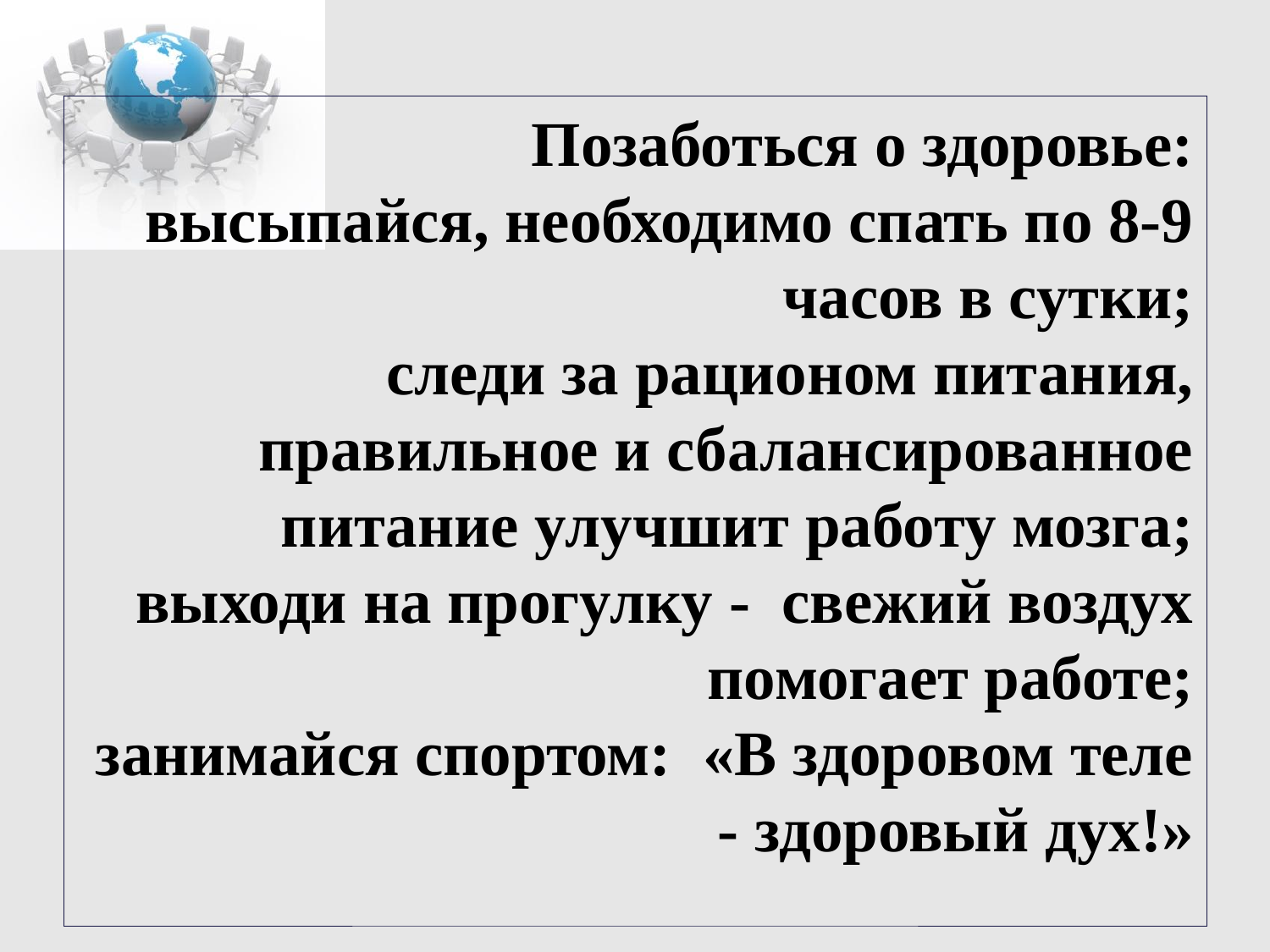

Позаботься о здоровье:
высыпайся, необходимо спать по 8-9 часов в сутки;
следи за рационом питания, правильное и сбалансированное питание улучшит работу мозга;
выходи на прогулку -  свежий воздух помогает работе;
занимайся спортом:  «В здоровом теле - здоровый дух!»